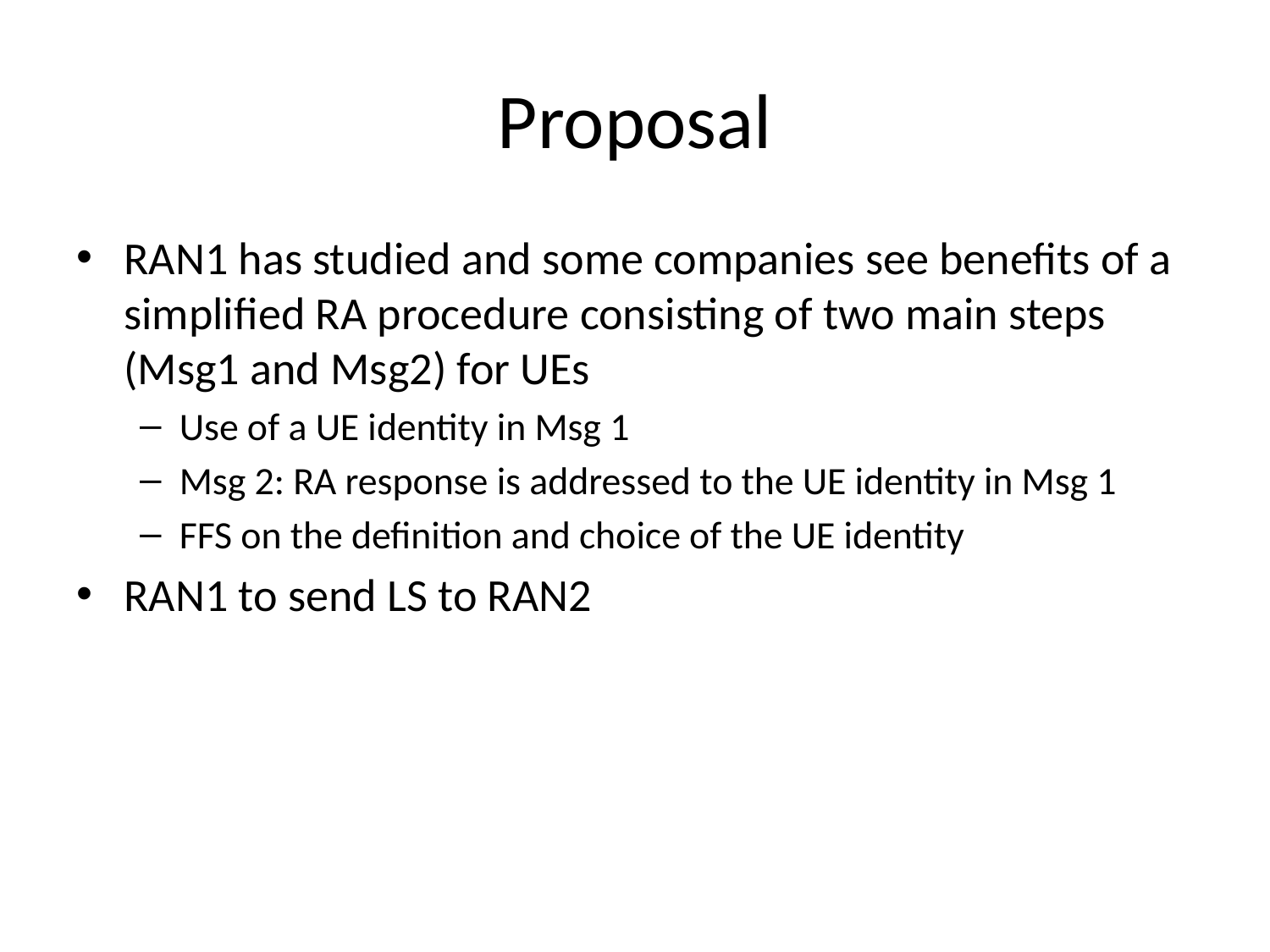

# Proposal
RAN1 has studied and some companies see benefits of a simplified RA procedure consisting of two main steps (Msg1 and Msg2) for UEs
Use of a UE identity in Msg 1
Msg 2: RA response is addressed to the UE identity in Msg 1
FFS on the definition and choice of the UE identity
RAN1 to send LS to RAN2